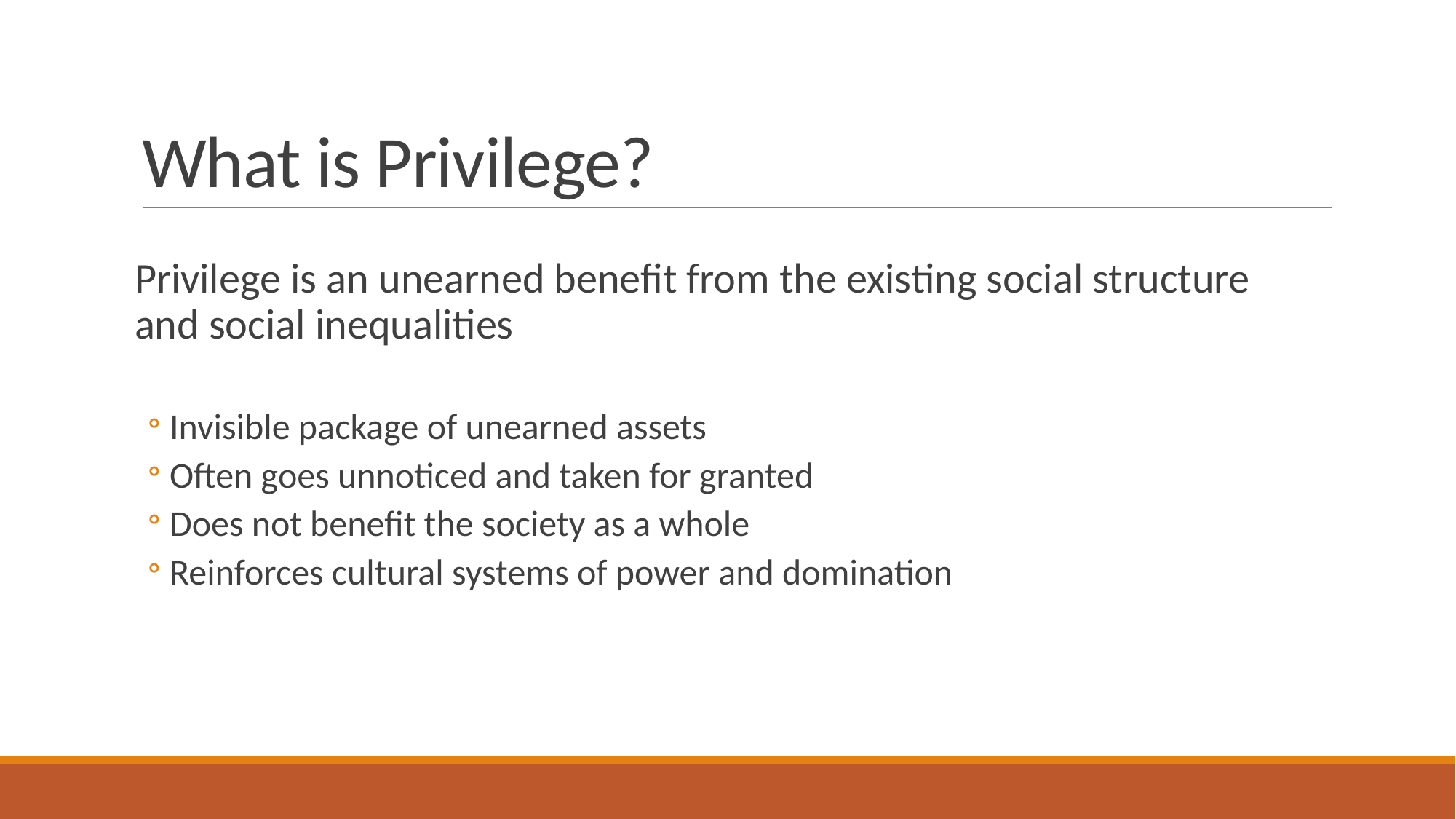

# What is Privilege?

Privilege is an unearned benefit from the existing social structure and social inequalities

Invisible package of unearned assets
Often goes unnoticed and taken for granted
Does not benefit the society as a whole
Reinforces cultural systems of power and domination